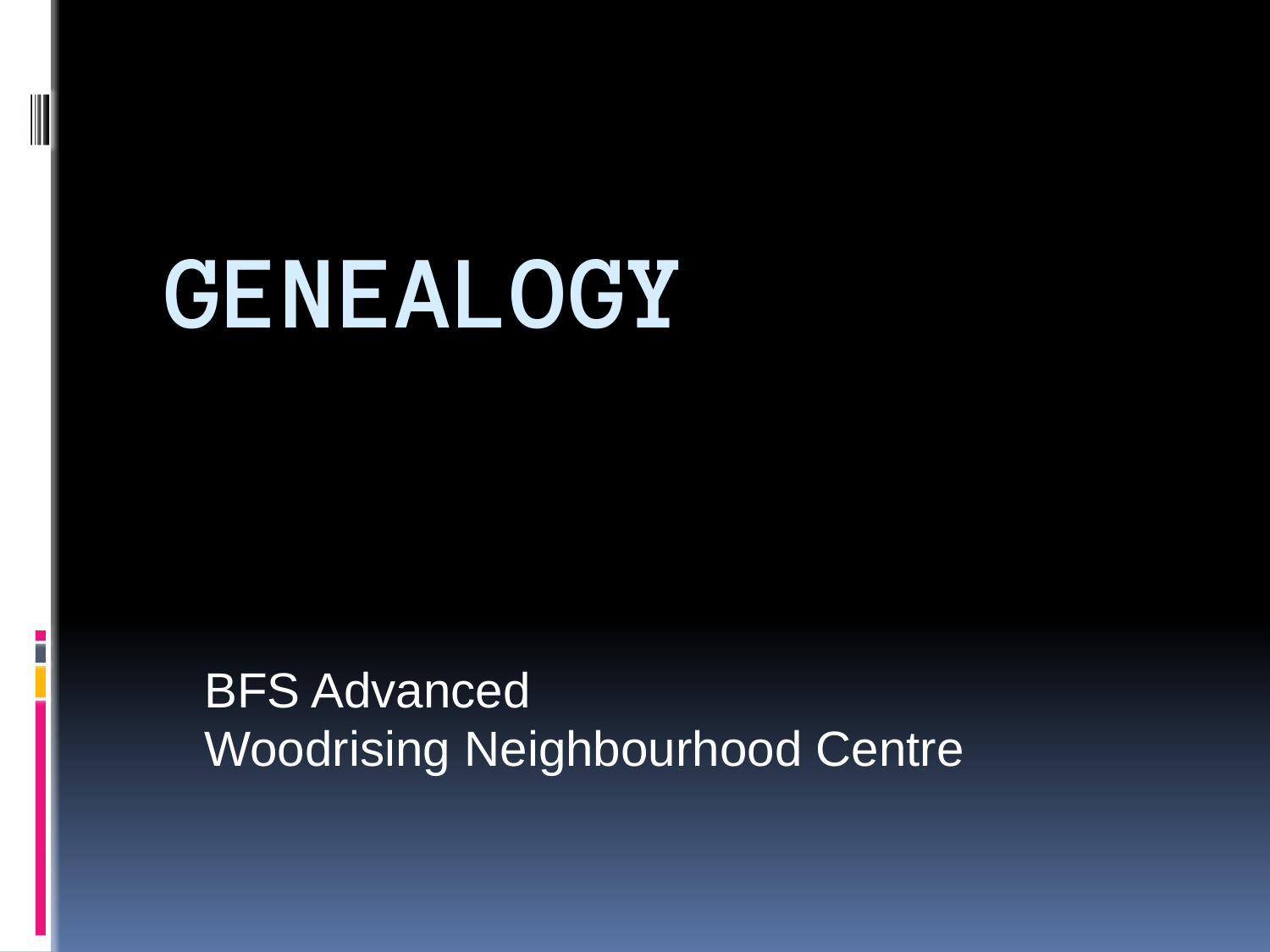

# Genealogy
BFS Advanced
Woodrising Neighbourhood Centre